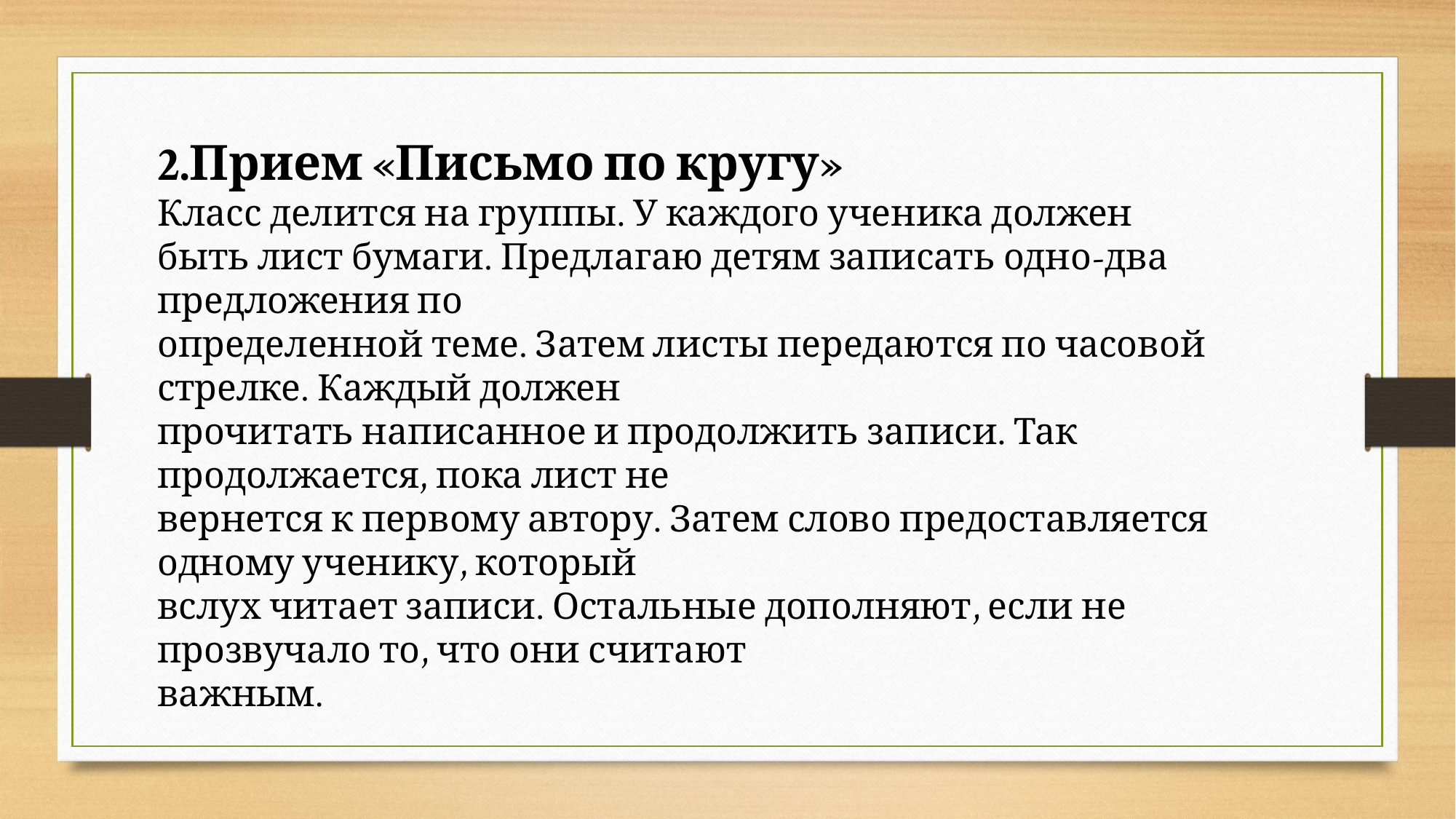

2.Прием «Письмо по кругу»
Класс делится на группы. У каждого ученика должен
быть лист бумаги. Предлагаю детям записать одно-два предложения по
определенной теме. Затем листы передаются по часовой стрелке. Каждый должен
прочитать написанное и продолжить записи. Так продолжается, пока лист не
вернется к первому автору. Затем слово предоставляется одному ученику, который
вслух читает записи. Остальные дополняют, если не прозвучало то, что они считают
важным.